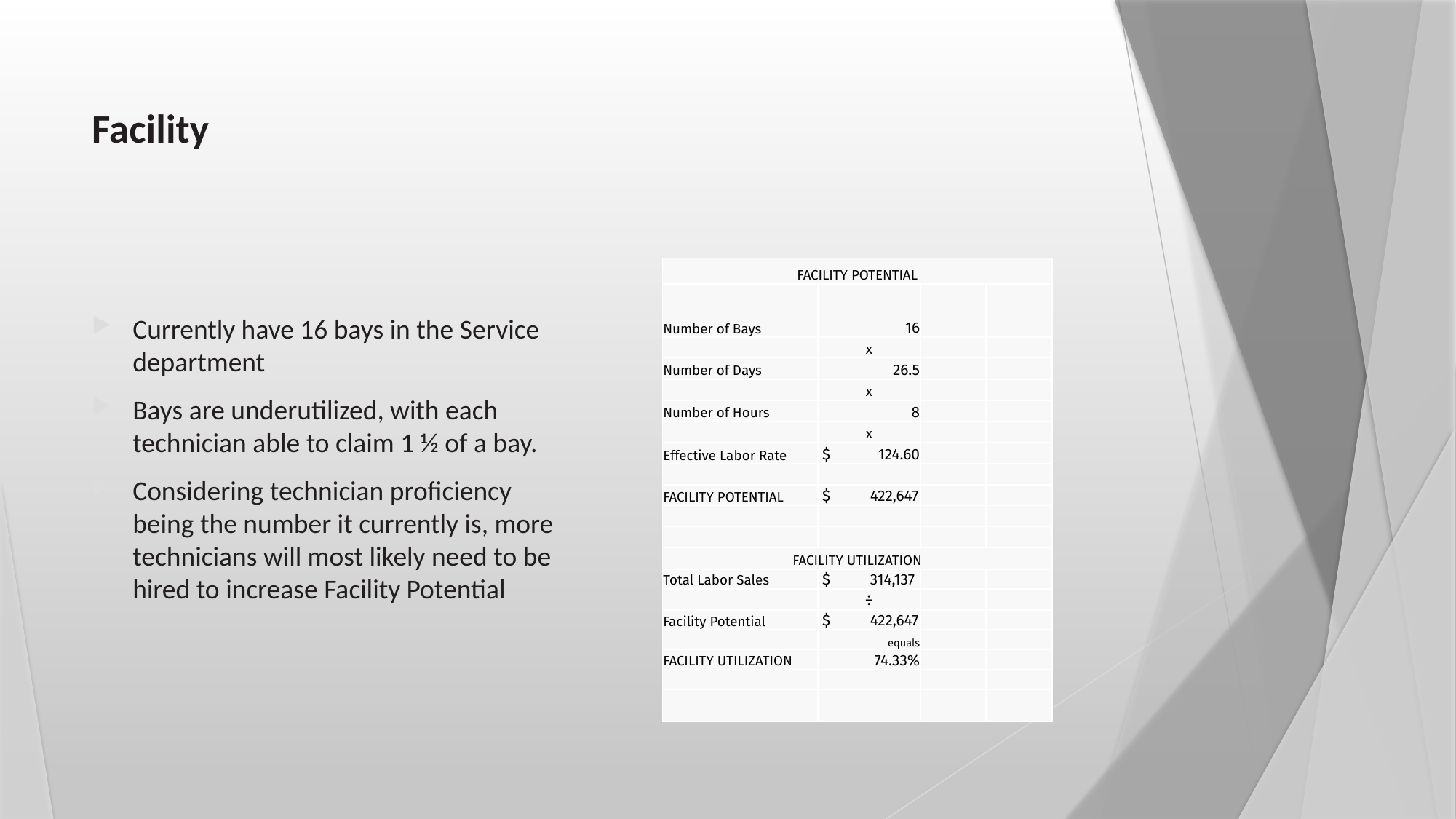

# Facility
| FACILITY POTENTIAL |  |  |  |
| --- | --- | --- | --- |
| Number of Bays | 16 |  |  |
|  | x |  |  |
| Number of Days | 26.5 |  |  |
|  | x |  |  |
| Number of Hours | 8 |  |  |
|  | x |  |  |
| Effective Labor Rate | $ 124.60 |  |  |
|  |  |  |  |
| FACILITY POTENTIAL | $ 422,647 |  |  |
|  |  |  |  |
|  |  |  |  |
| FACILITY UTILIZATION |  |  |  |
| Total Labor Sales | $ 314,137 |  |  |
|  | ÷ |  |  |
| Facility Potential | $ 422,647 |  |  |
|  | equals |  |  |
| FACILITY UTILIZATION | 74.33% |  |  |
|  |  |  |  |
|  |  |  |  |

Currently have 16 bays in the Service department
Bays are underutilized, with each technician able to claim 1 ½ of a bay.
Considering technician proficiency being the number it currently is, more technicians will most likely need to be hired to increase Facility Potential